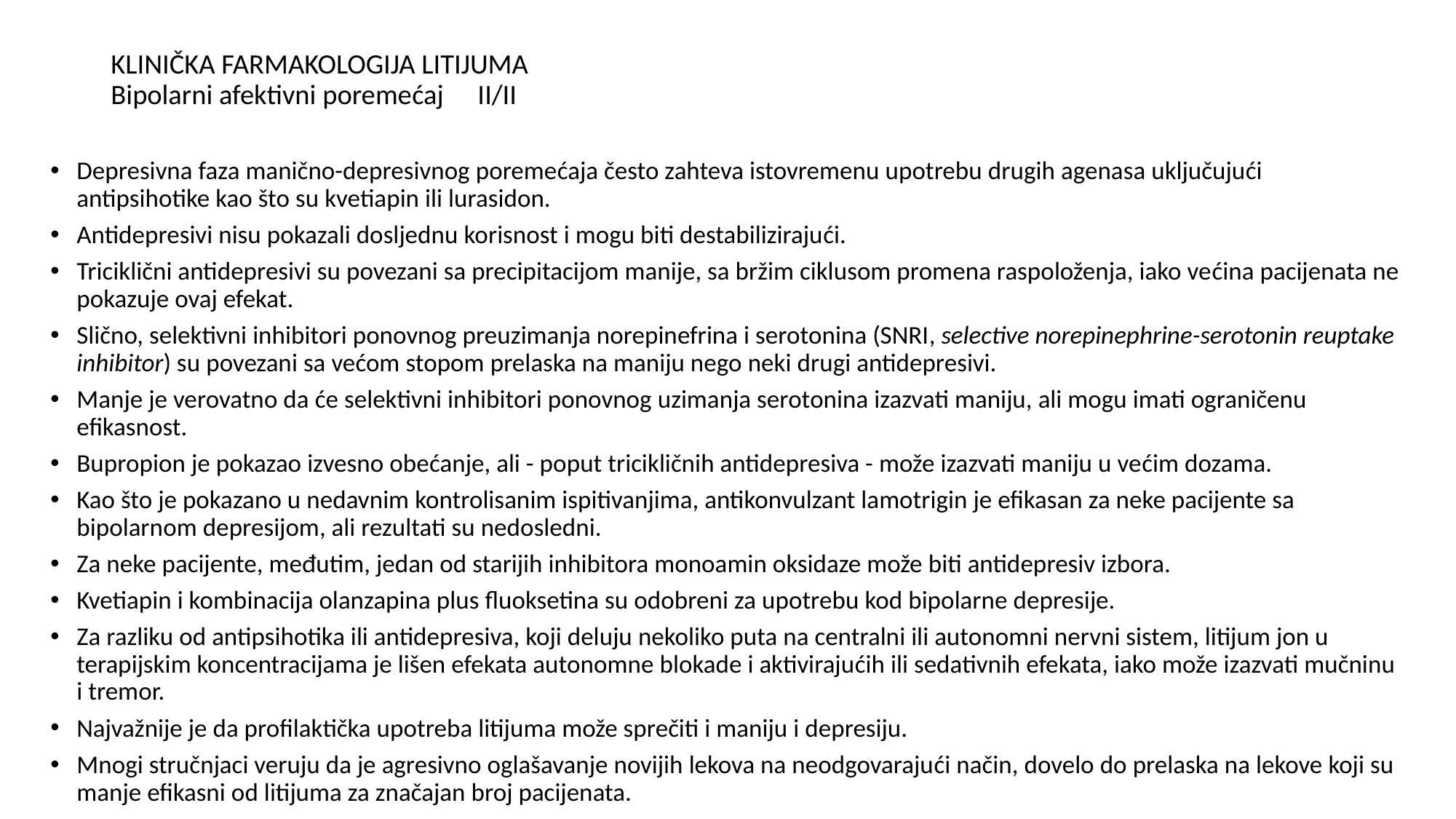

# KLINIČKA FARMAKOLOGIJA LITIJUMA Bipolarni afektivni poremećaj	II/II
Depresivna faza manično-depresivnog poremećaja često zahteva istovremenu upotrebu drugih agenasa uključujući antipsihotike kao što su kvetiapin ili lurasidon.
Antidepresivi nisu pokazali dosljednu korisnost i mogu biti destabilizirajući.
Triciklični antidepresivi su povezani sa precipitacijom manije, sa bržim ciklusom promena raspoloženja, iako većina pacijenata ne pokazuje ovaj efekat.
Slično, selektivni inhibitori ponovnog preuzimanja norepinefrina i serotonina (SNRI, selective norepinephrine-serotonin reuptake inhibitor) su povezani sa većom stopom prelaska na maniju nego neki drugi antidepresivi.
Manje je verovatno da će selektivni inhibitori ponovnog uzimanja serotonina izazvati maniju, ali mogu imati ograničenu efikasnost.
Bupropion je pokazao izvesno obećanje, ali - poput tricikličnih antidepresiva - može izazvati maniju u većim dozama.
Kao što je pokazano u nedavnim kontrolisanim ispitivanjima, antikonvulzant lamotrigin je efikasan za neke pacijente sa bipolarnom depresijom, ali rezultati su nedosledni.
Za neke pacijente, međutim, jedan od starijih inhibitora monoamin oksidaze može biti antidepresiv izbora.
Kvetiapin i kombinacija olanzapina plus fluoksetina su odobreni za upotrebu kod bipolarne depresije.
Za razliku od antipsihotika ili antidepresiva, koji deluju nekoliko puta na centralni ili autonomni nervni sistem, litijum jon u terapijskim koncentracijama je lišen efekata autonomne blokade i aktivirajućih ili sedativnih efekata, iako može izazvati mučninu i tremor.
Najvažnije je da profilaktička upotreba litijuma može sprečiti i maniju i depresiju.
Mnogi stručnjaci veruju da je agresivno oglašavanje novijih lekova na neodgovarajući način, dovelo do prelaska na lekove koji su manje efikasni od litijuma za značajan broj pacijenata.